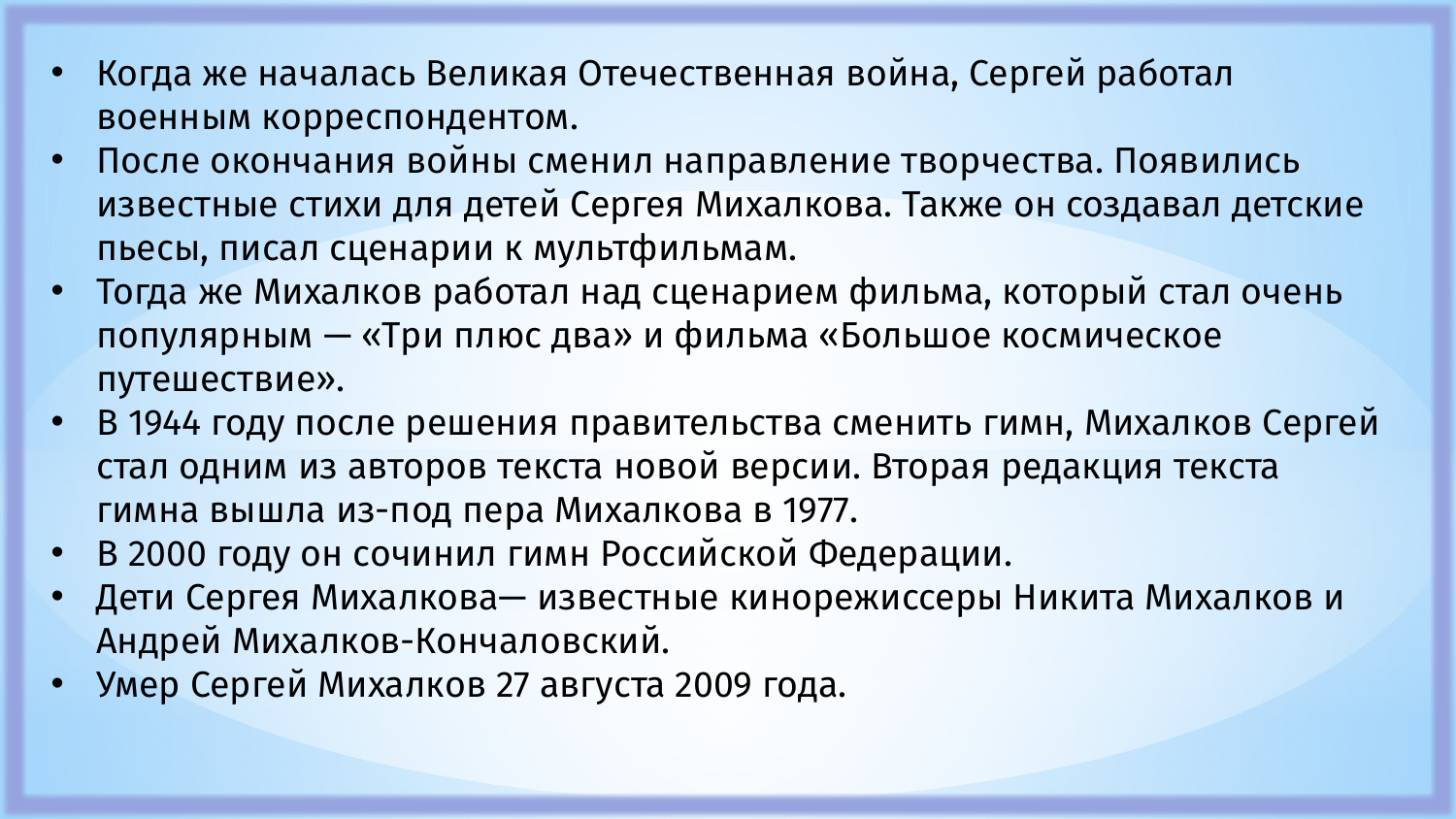

Когда же началась Великая Отечественная война, Сергей работал военным корреспондентом.
После окончания войны сменил направление творчества. Появились известные стихи для детей Сергея Михалкова. Также он создавал детские пьесы, писал сценарии к мультфильмам.
Тогда же Михалков работал над сценарием фильма, который стал очень популярным — «Три плюс два» и фильма «Большое космическое путешествие».
В 1944 году после решения правительства сменить гимн, Михалков Сергей стал одним из авторов текста новой версии. Вторая редакция текста гимна вышла из-под пера Михалкова в 1977.
В 2000 году он сочинил гимн Российской Федерации.
Дети Сергея Михалкова— известные кинорежиссеры Никита Михалков и Андрей Михалков-Кончаловский.
Умер Сергей Михалков 27 августа 2009 года.